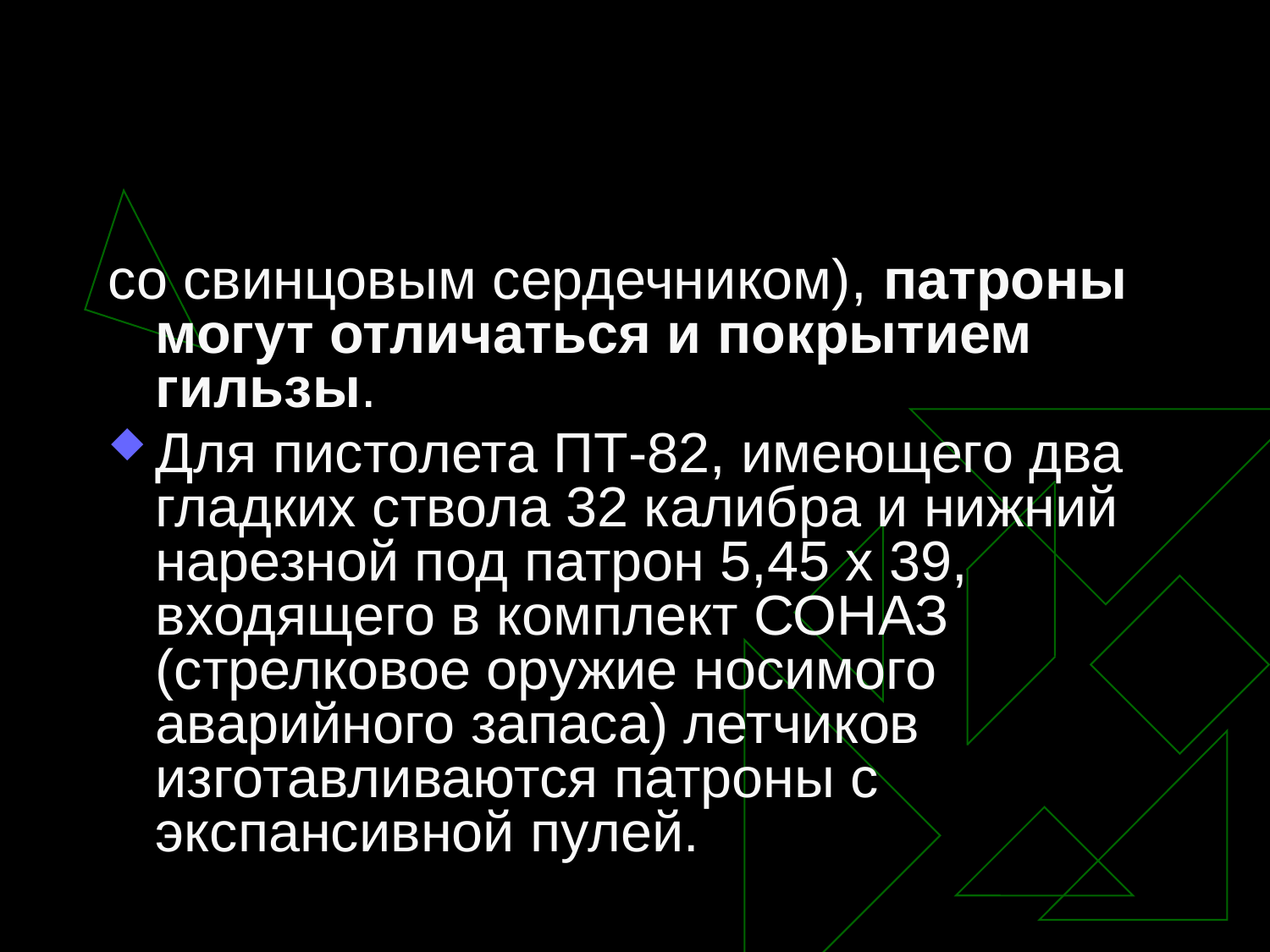

со свинцовым сердечником), патроны могут отличаться и покрытием гильзы.
Для пистолета ПТ-82, имеющего два гладких ствола 32 калибра и нижний нарезной под патрон 5,45 х 39, входящего в комплект СОНАЗ (стрелковое оружие носимого аварийного запаса) летчиков изготавливаются патроны с экспансивной пулей.